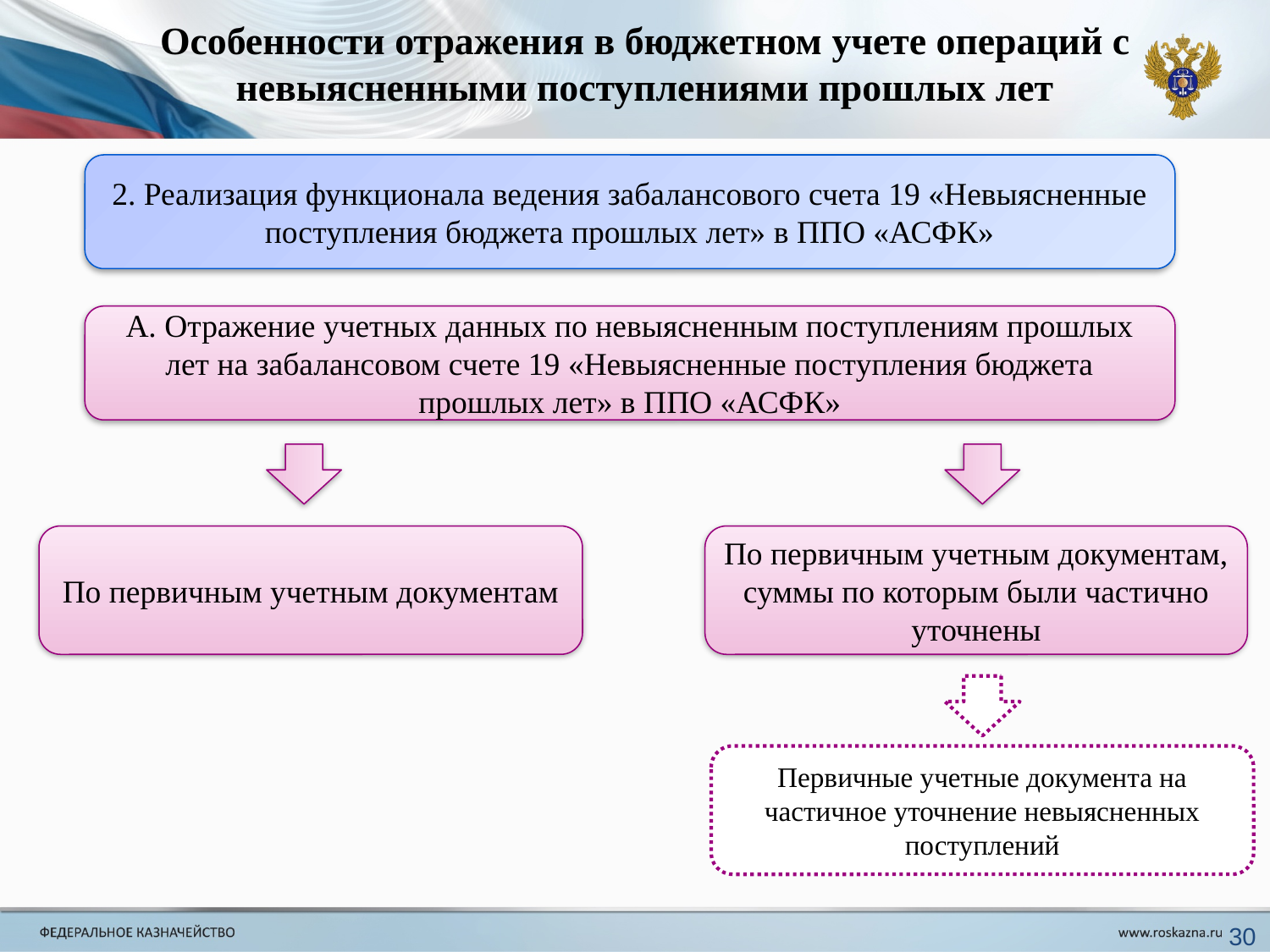

Особенности отражения в бюджетном учете операций с невыясненными поступлениями прошлых лет
2. Реализация функционала ведения забалансового счета 19 «Невыясненные поступления бюджета прошлых лет» в ППО «АСФК»
А. Отражение учетных данных по невыясненным поступлениям прошлых лет на забалансовом счете 19 «Невыясненные поступления бюджета прошлых лет» в ППО «АСФК»

По первичным учетным документам
По первичным учетным документам, суммы по которым были частично уточнены

Первичные учетные документа на частичное уточнение невыясненных поступлений
30